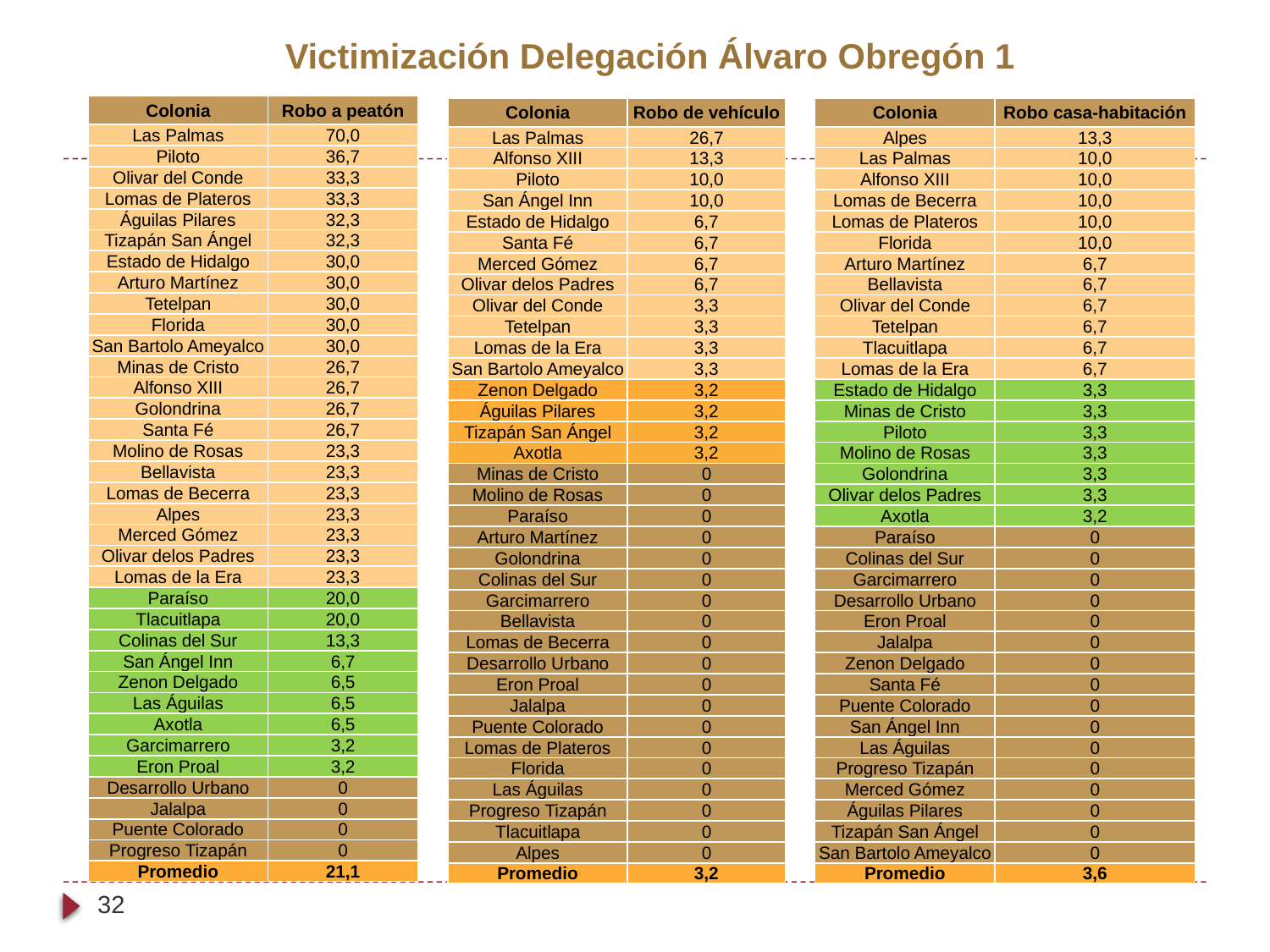

# Victimización Delegación Álvaro Obregón 1
| Colonia | Robo a peatón |
| --- | --- |
| Las Palmas | 70,0 |
| Piloto | 36,7 |
| Olivar del Conde | 33,3 |
| Lomas de Plateros | 33,3 |
| Águilas Pilares | 32,3 |
| Tizapán San Ángel | 32,3 |
| Estado de Hidalgo | 30,0 |
| Arturo Martínez | 30,0 |
| Tetelpan | 30,0 |
| Florida | 30,0 |
| San Bartolo Ameyalco | 30,0 |
| Minas de Cristo | 26,7 |
| Alfonso XIII | 26,7 |
| Golondrina | 26,7 |
| Santa Fé | 26,7 |
| Molino de Rosas | 23,3 |
| Bellavista | 23,3 |
| Lomas de Becerra | 23,3 |
| Alpes | 23,3 |
| Merced Gómez | 23,3 |
| Olivar delos Padres | 23,3 |
| Lomas de la Era | 23,3 |
| Paraíso | 20,0 |
| Tlacuitlapa | 20,0 |
| Colinas del Sur | 13,3 |
| San Ángel Inn | 6,7 |
| Zenon Delgado | 6,5 |
| Las Águilas | 6,5 |
| Axotla | 6,5 |
| Garcimarrero | 3,2 |
| Eron Proal | 3,2 |
| Desarrollo Urbano | 0 |
| Jalalpa | 0 |
| Puente Colorado | 0 |
| Progreso Tizapán | 0 |
| Promedio | 21,1 |
| Colonia | Robo de vehículo |
| --- | --- |
| Las Palmas | 26,7 |
| Alfonso XIII | 13,3 |
| Piloto | 10,0 |
| San Ángel Inn | 10,0 |
| Estado de Hidalgo | 6,7 |
| Santa Fé | 6,7 |
| Merced Gómez | 6,7 |
| Olivar delos Padres | 6,7 |
| Olivar del Conde | 3,3 |
| Tetelpan | 3,3 |
| Lomas de la Era | 3,3 |
| San Bartolo Ameyalco | 3,3 |
| Zenon Delgado | 3,2 |
| Águilas Pilares | 3,2 |
| Tizapán San Ángel | 3,2 |
| Axotla | 3,2 |
| Minas de Cristo | 0 |
| Molino de Rosas | 0 |
| Paraíso | 0 |
| Arturo Martínez | 0 |
| Golondrina | 0 |
| Colinas del Sur | 0 |
| Garcimarrero | 0 |
| Bellavista | 0 |
| Lomas de Becerra | 0 |
| Desarrollo Urbano | 0 |
| Eron Proal | 0 |
| Jalalpa | 0 |
| Puente Colorado | 0 |
| Lomas de Plateros | 0 |
| Florida | 0 |
| Las Águilas | 0 |
| Progreso Tizapán | 0 |
| Tlacuitlapa | 0 |
| Alpes | 0 |
| Promedio | 3,2 |
| Colonia | Robo casa-habitación |
| --- | --- |
| Alpes | 13,3 |
| Las Palmas | 10,0 |
| Alfonso XIII | 10,0 |
| Lomas de Becerra | 10,0 |
| Lomas de Plateros | 10,0 |
| Florida | 10,0 |
| Arturo Martínez | 6,7 |
| Bellavista | 6,7 |
| Olivar del Conde | 6,7 |
| Tetelpan | 6,7 |
| Tlacuitlapa | 6,7 |
| Lomas de la Era | 6,7 |
| Estado de Hidalgo | 3,3 |
| Minas de Cristo | 3,3 |
| Piloto | 3,3 |
| Molino de Rosas | 3,3 |
| Golondrina | 3,3 |
| Olivar delos Padres | 3,3 |
| Axotla | 3,2 |
| Paraíso | 0 |
| Colinas del Sur | 0 |
| Garcimarrero | 0 |
| Desarrollo Urbano | 0 |
| Eron Proal | 0 |
| Jalalpa | 0 |
| Zenon Delgado | 0 |
| Santa Fé | 0 |
| Puente Colorado | 0 |
| San Ángel Inn | 0 |
| Las Águilas | 0 |
| Progreso Tizapán | 0 |
| Merced Gómez | 0 |
| Águilas Pilares | 0 |
| Tizapán San Ángel | 0 |
| San Bartolo Ameyalco | 0 |
| Promedio | 3,6 |
32